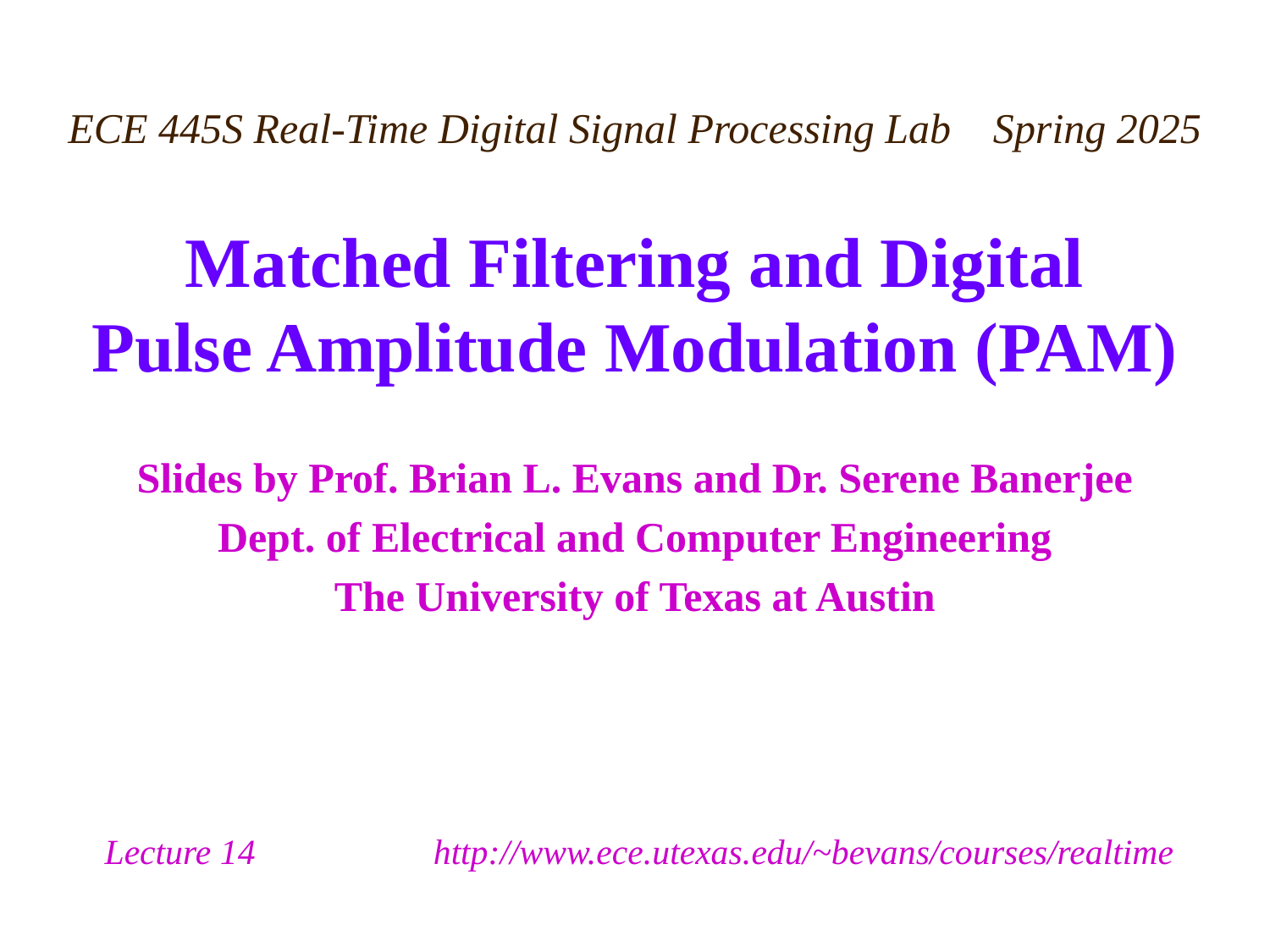

# Matched Filtering and Digital Pulse Amplitude Modulation (PAM)